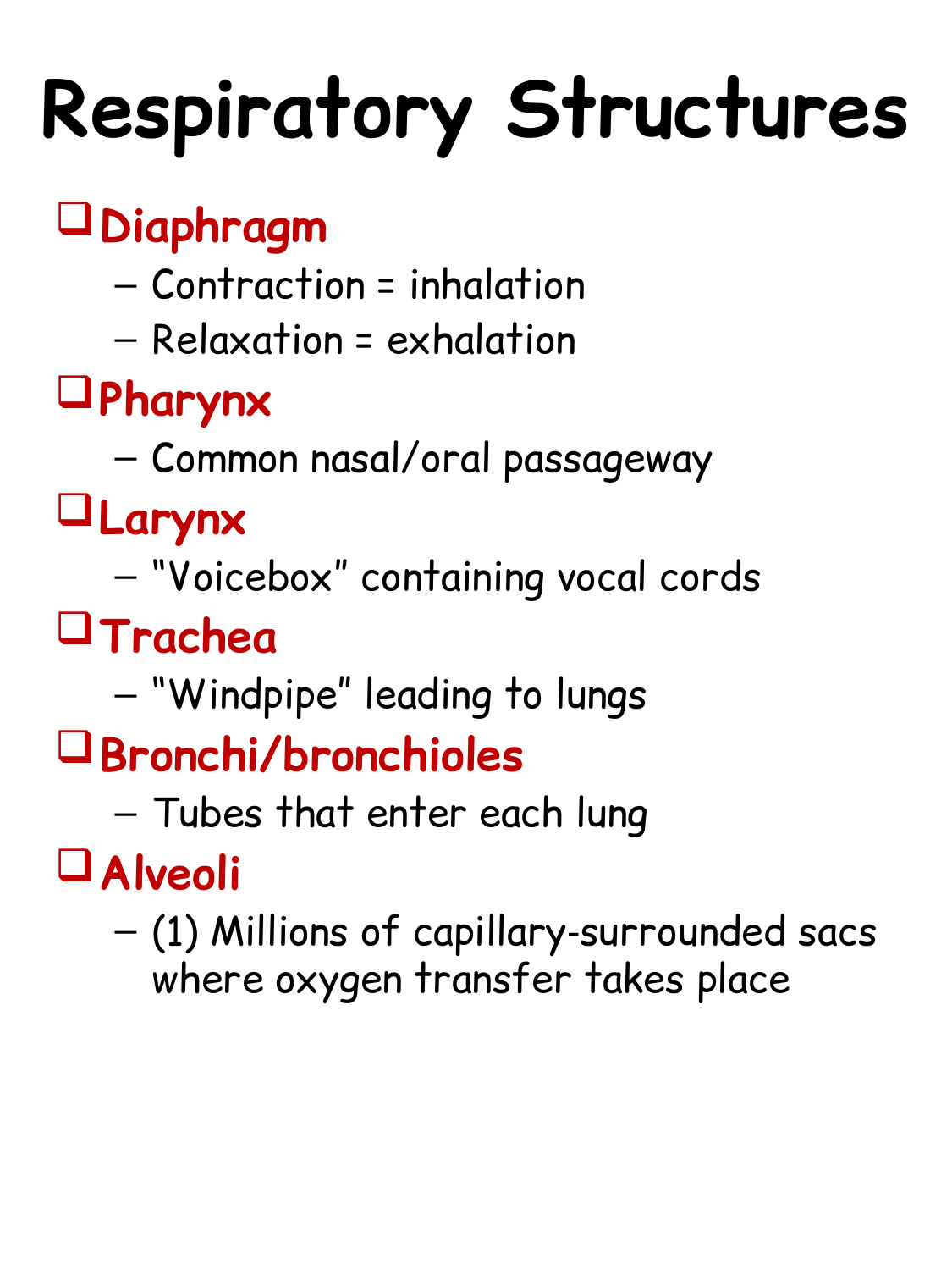

# Respiratory Structures
Diaphragm
Contraction = inhalation
Relaxation = exhalation
Pharynx
Common nasal/oral passageway
Larynx
“Voicebox” containing vocal cords
Trachea
“Windpipe” leading to lungs
Bronchi/bronchioles
Tubes that enter each lung
Alveoli
(1) Millions of capillary‑surrounded sacs where oxygen transfer takes place